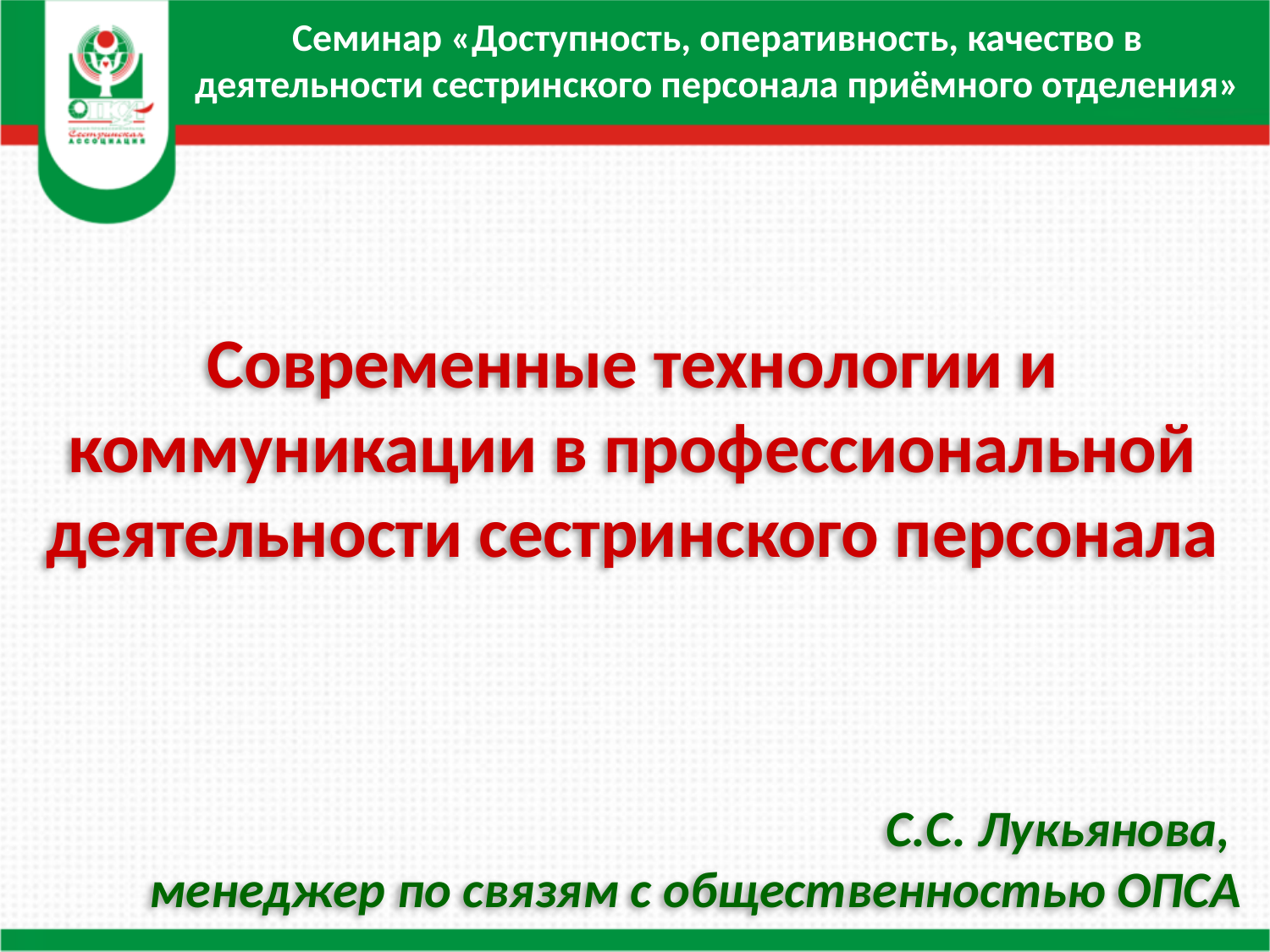

Семинар «Доступность, оперативность, качество в деятельности сестринского персонала приёмного отделения»
Современные технологии и коммуникации в профессиональной деятельности сестринского персонала
С.С. Лукьянова,
менеджер по связям с общественностью ОПСА